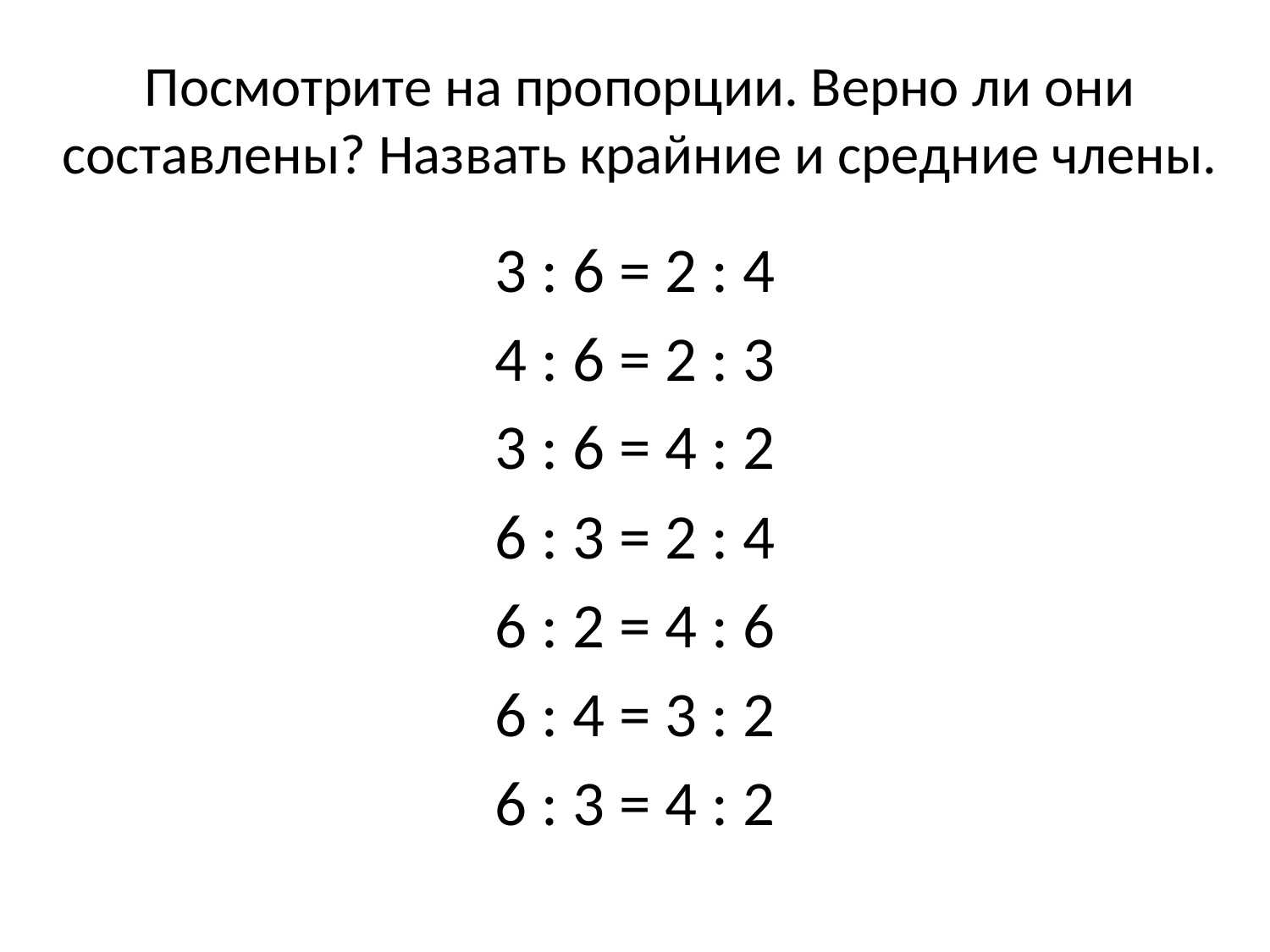

# Посмотрите на пропорции. Верно ли они составлены? Назвать крайние и средние члены.
3 : 6 = 2 : 4
4 : 6 = 2 : 3
3 : 6 = 4 : 2
6 : 3 = 2 : 4
6 : 2 = 4 : 6
6 : 4 = 3 : 2
6 : 3 = 4 : 2